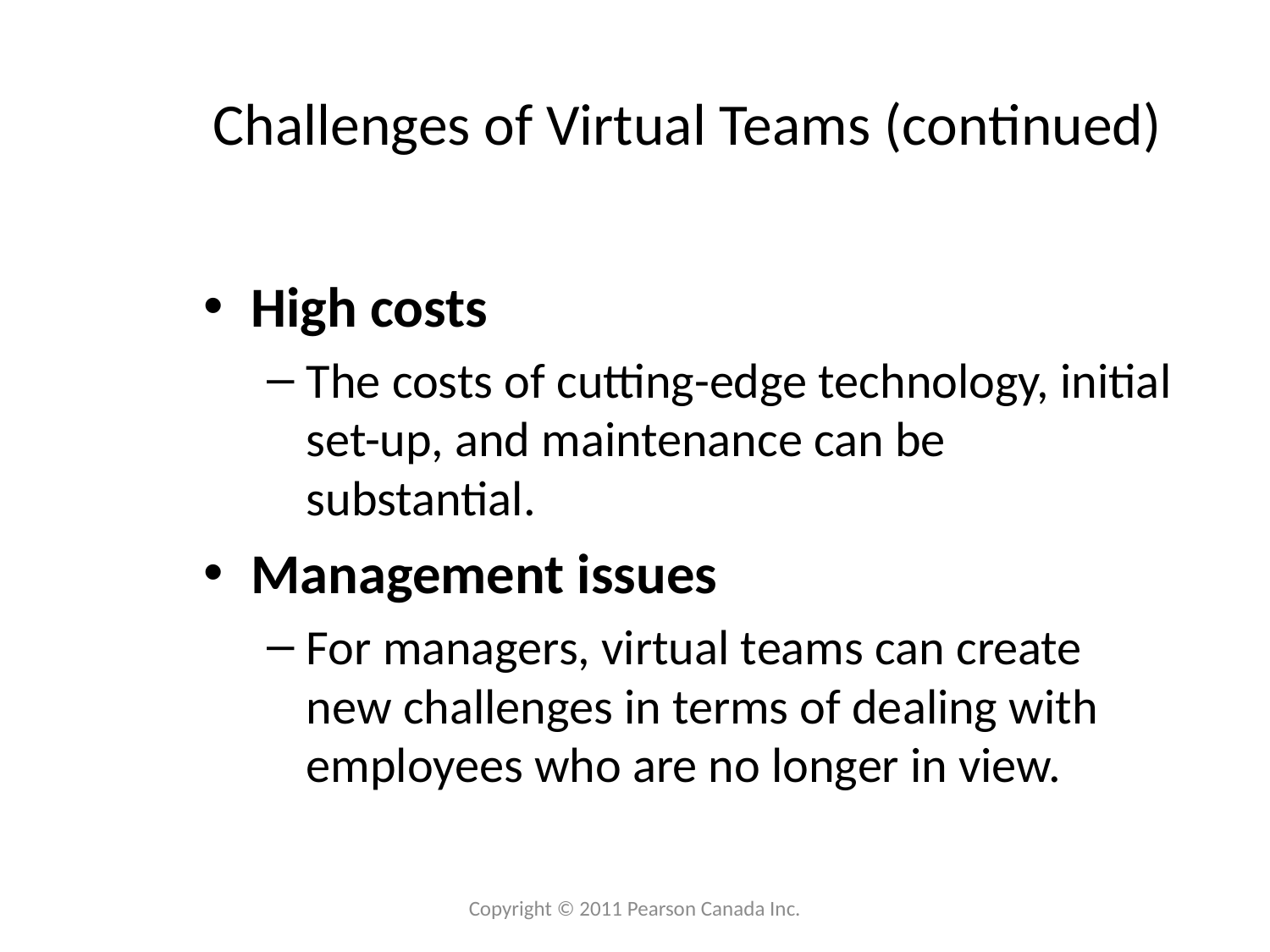

# Challenges of Virtual Teams (continued)
High costs
The costs of cutting-edge technology, initial set-up, and maintenance can be substantial.
Management issues
For managers, virtual teams can create new challenges in terms of dealing with employees who are no longer in view.

Copyright © 2011 Pearson Canada Inc.